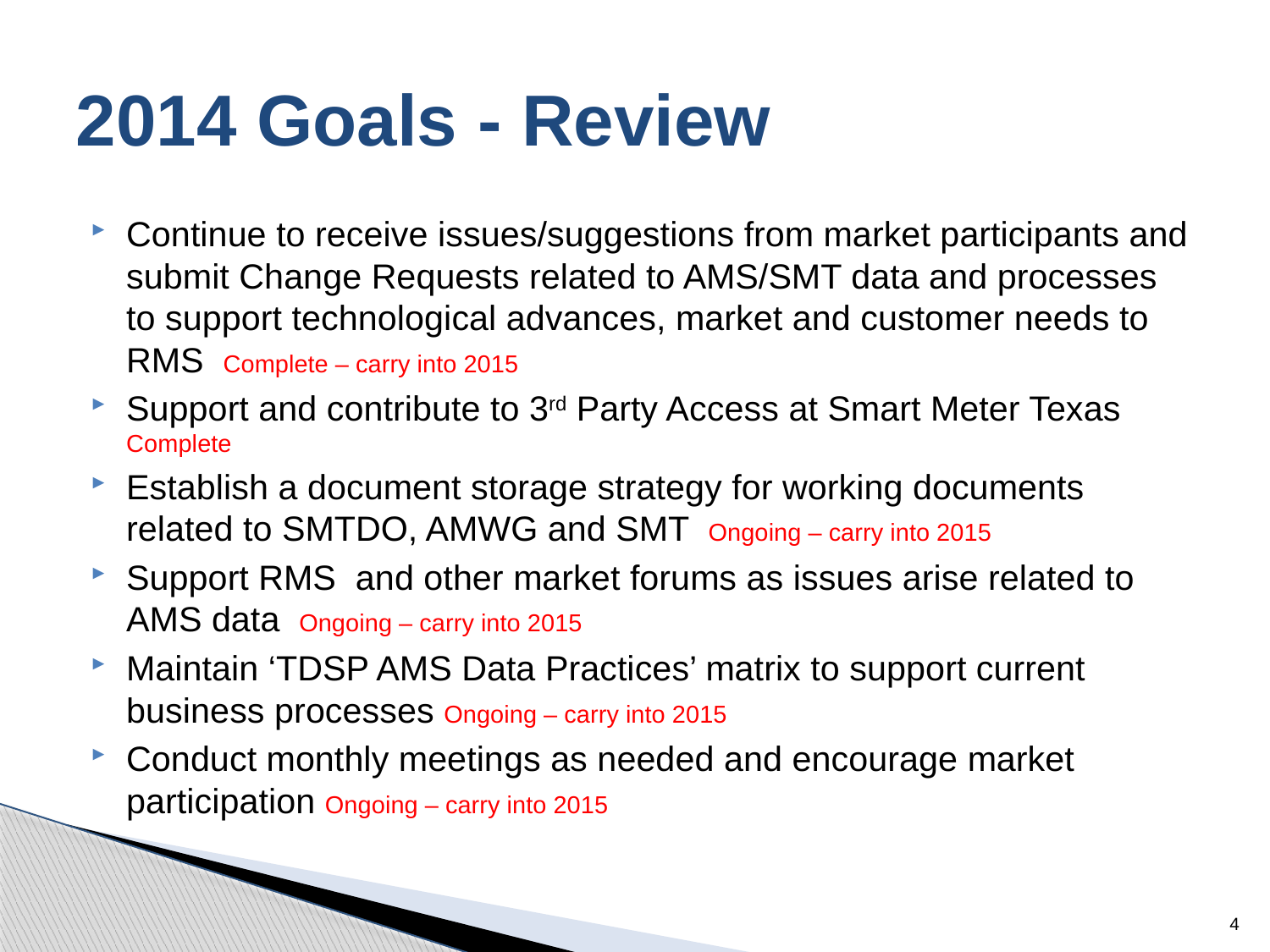

# 2014 Goals - Review
Continue to receive issues/suggestions from market participants and submit Change Requests related to AMS/SMT data and processes to support technological advances, market and customer needs to RMS  Complete – carry into 2015
Support and contribute to 3rd Party Access at Smart Meter Texas  Complete
Establish a document storage strategy for working documents related to SMTDO, AMWG and SMT  Ongoing – carry into 2015
Support RMS  and other market forums as issues arise related to AMS data  Ongoing – carry into 2015
Maintain ‘TDSP AMS Data Practices’ matrix to support current business processes Ongoing – carry into 2015
Conduct monthly meetings as needed and encourage market participation Ongoing – carry into 2015
4